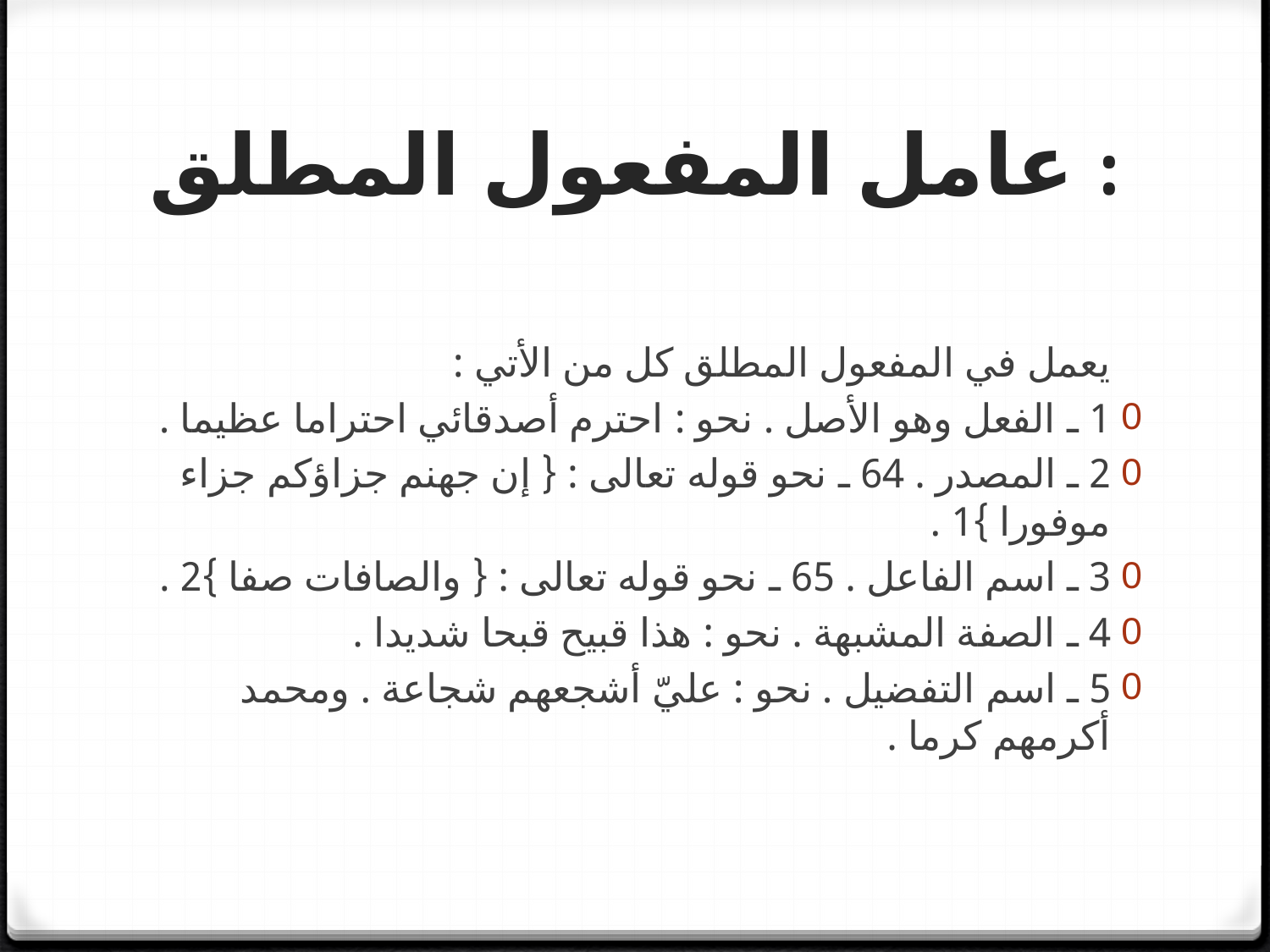

# عامل المفعول المطلق :
يعمل في المفعول المطلق كل من الأتي :
1 ـ الفعل وهو الأصل . نحو : احترم أصدقائي احتراما عظيما .
2 ـ المصدر . 64 ـ نحو قوله تعالى : { إن جهنم جزاؤكم جزاء موفورا }1 .
3 ـ اسم الفاعل . 65 ـ نحو قوله تعالى : { والصافات صفا }2 .
4 ـ الصفة المشبهة . نحو : هذا قبيح قبحا شديدا .
5 ـ اسم التفضيل . نحو : عليّ أشجعهم شجاعة . ومحمد أكرمهم كرما .